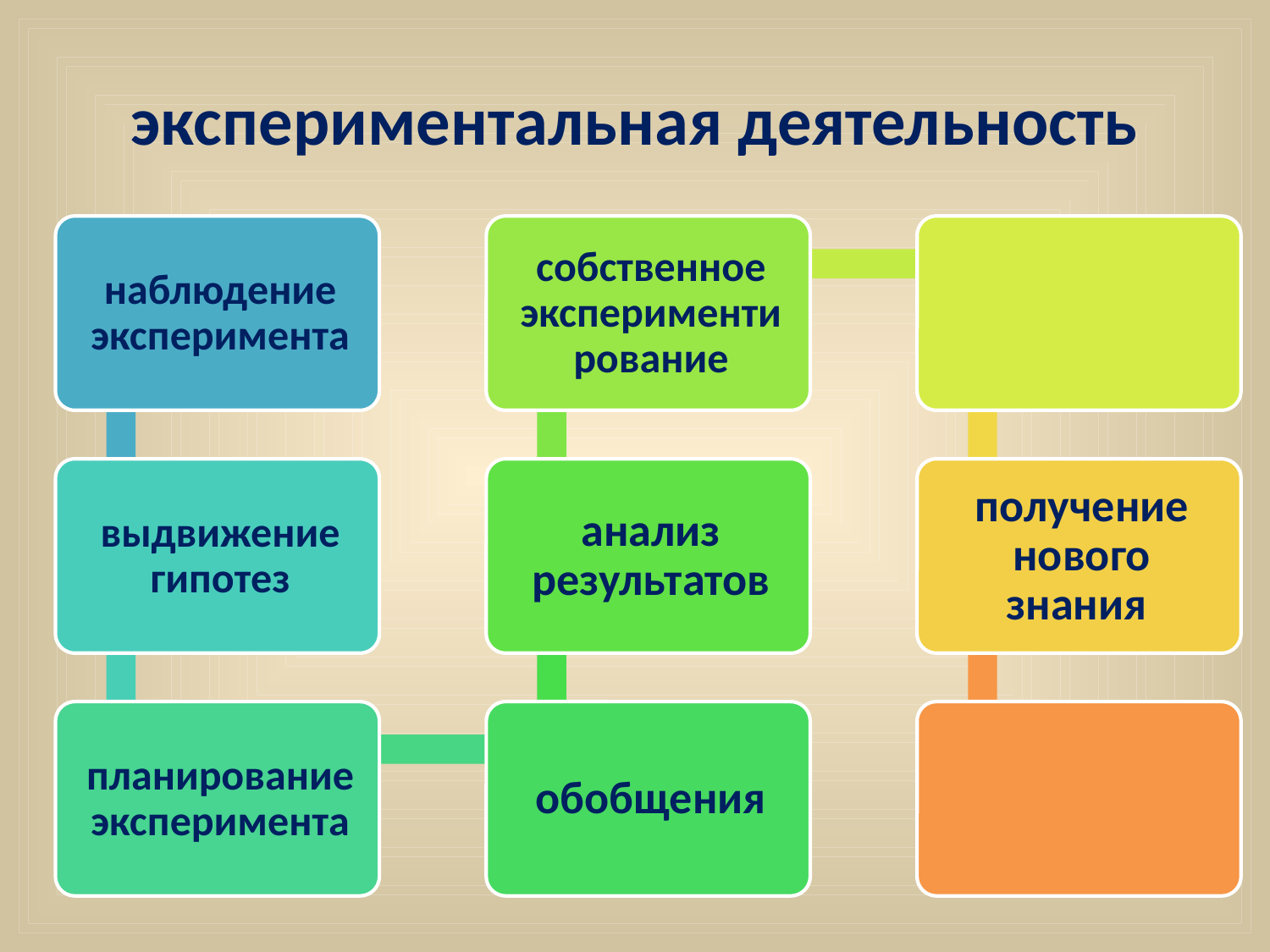

# экспериментальная деятельность
наблюдение эксперимента
выдвижение гипотез
планирование эксперимента
обобщения
анализ результатов
собственное экспериментирование

получение нового знания